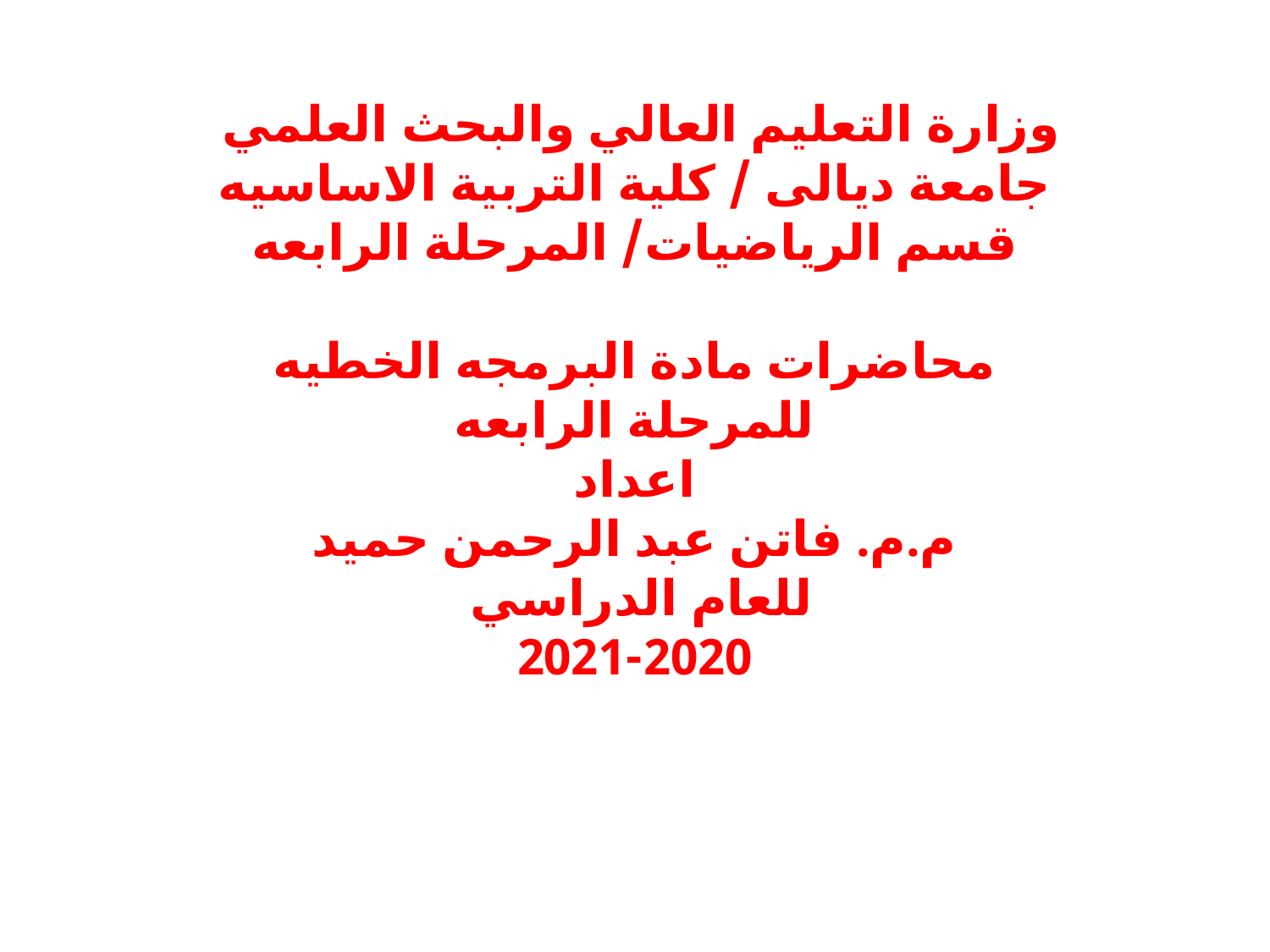

# وزارة التعليم العالي والبحث العلمي جامعة ديالى / كلية التربية الاساسيه قسم الرياضيات/ المرحلة الرابعه   محاضرات مادة البرمجه الخطيه للمرحلة الرابعه اعداد م.م. فاتن عبد الرحمن حميد للعام الدراسي 2020-2021